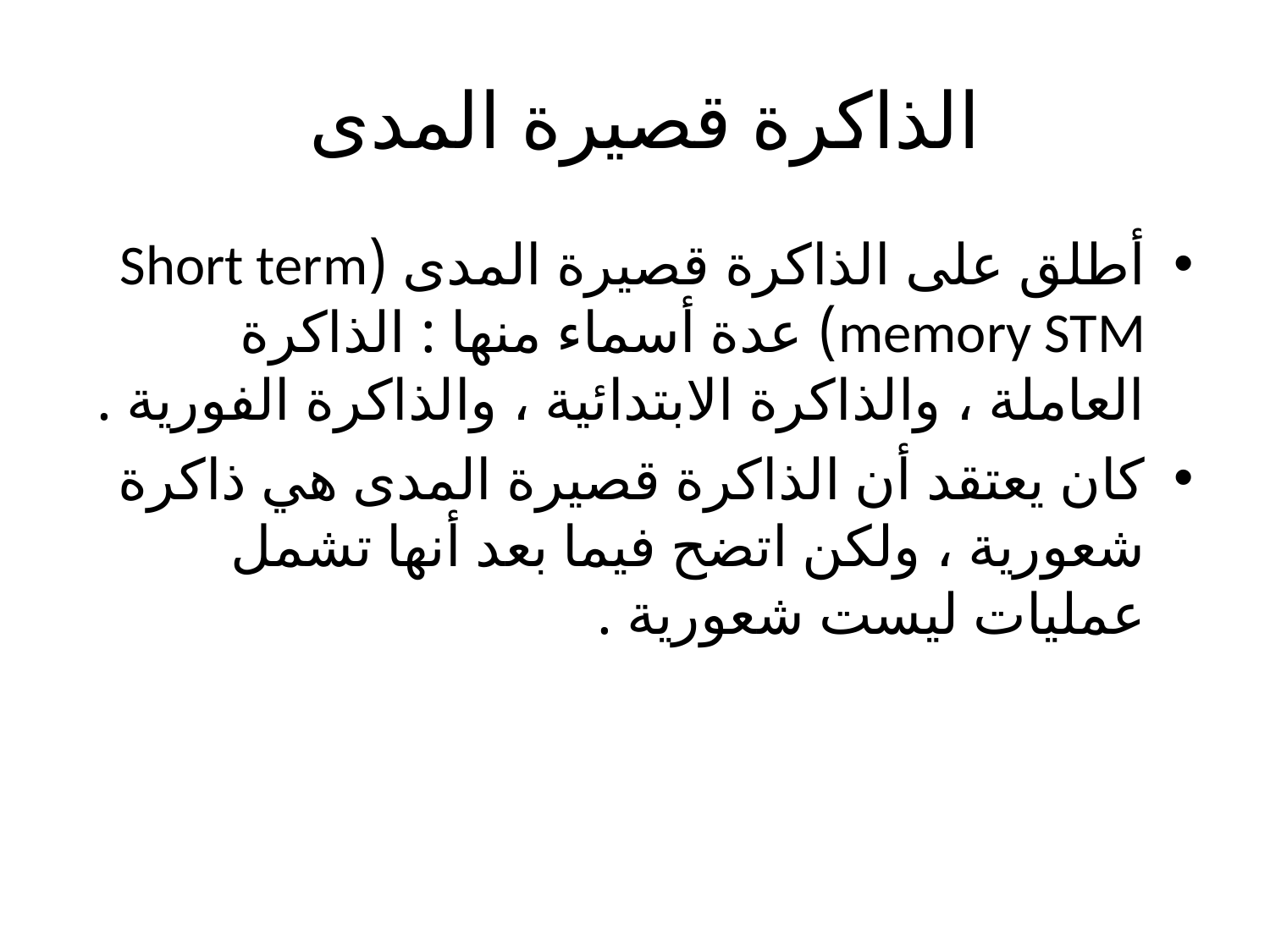

# الذاكرة قصيرة المدى
أطلق على الذاكرة قصيرة المدى (Short term memory STM) عدة أسماء منها : الذاكرة العاملة ، والذاكرة الابتدائية ، والذاكرة الفورية .
كان يعتقد أن الذاكرة قصيرة المدى هي ذاكرة شعورية ، ولكن اتضح فيما بعد أنها تشمل عمليات ليست شعورية .